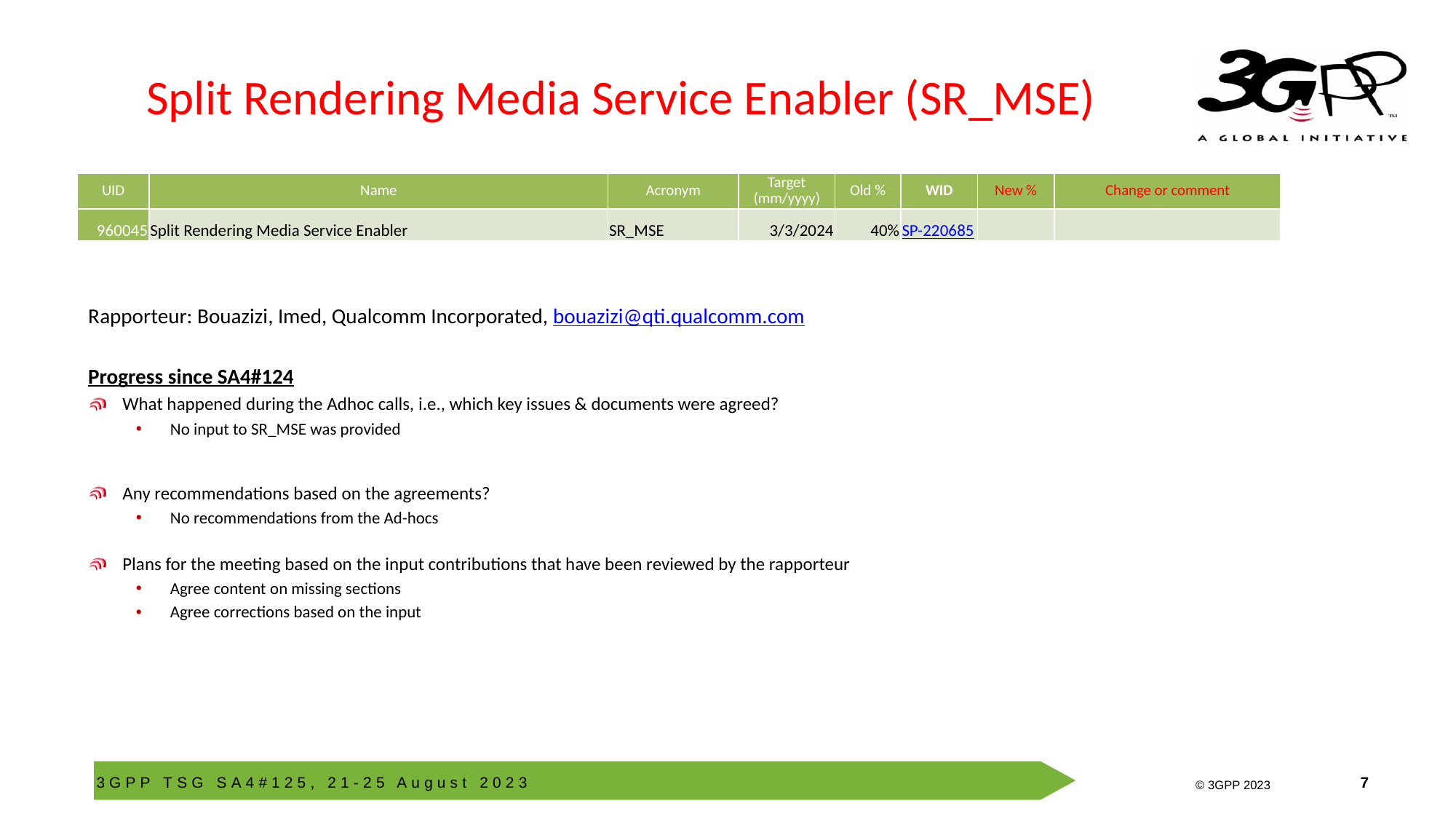

# Split Rendering Media Service Enabler (SR_MSE)
| UID | Name | Acronym | Target (mm/yyyy) | Old % | WID | New % | Change or comment |
| --- | --- | --- | --- | --- | --- | --- | --- |
| 960045 | Split Rendering Media Service Enabler | SR\_MSE | 3/3/2024 | 40% | SP-220685 |  |  |
Rapporteur: Bouazizi, Imed, Qualcomm Incorporated, bouazizi@qti.qualcomm.com

Progress since SA4#124
What happened during the Adhoc calls, i.e., which key issues & documents were agreed?
No input to SR_MSE was provided

Any recommendations based on the agreements?
No recommendations from the Ad-hocs

Plans for the meeting based on the input contributions that have been reviewed by the rapporteur
Agree content on missing sections
Agree corrections based on the input